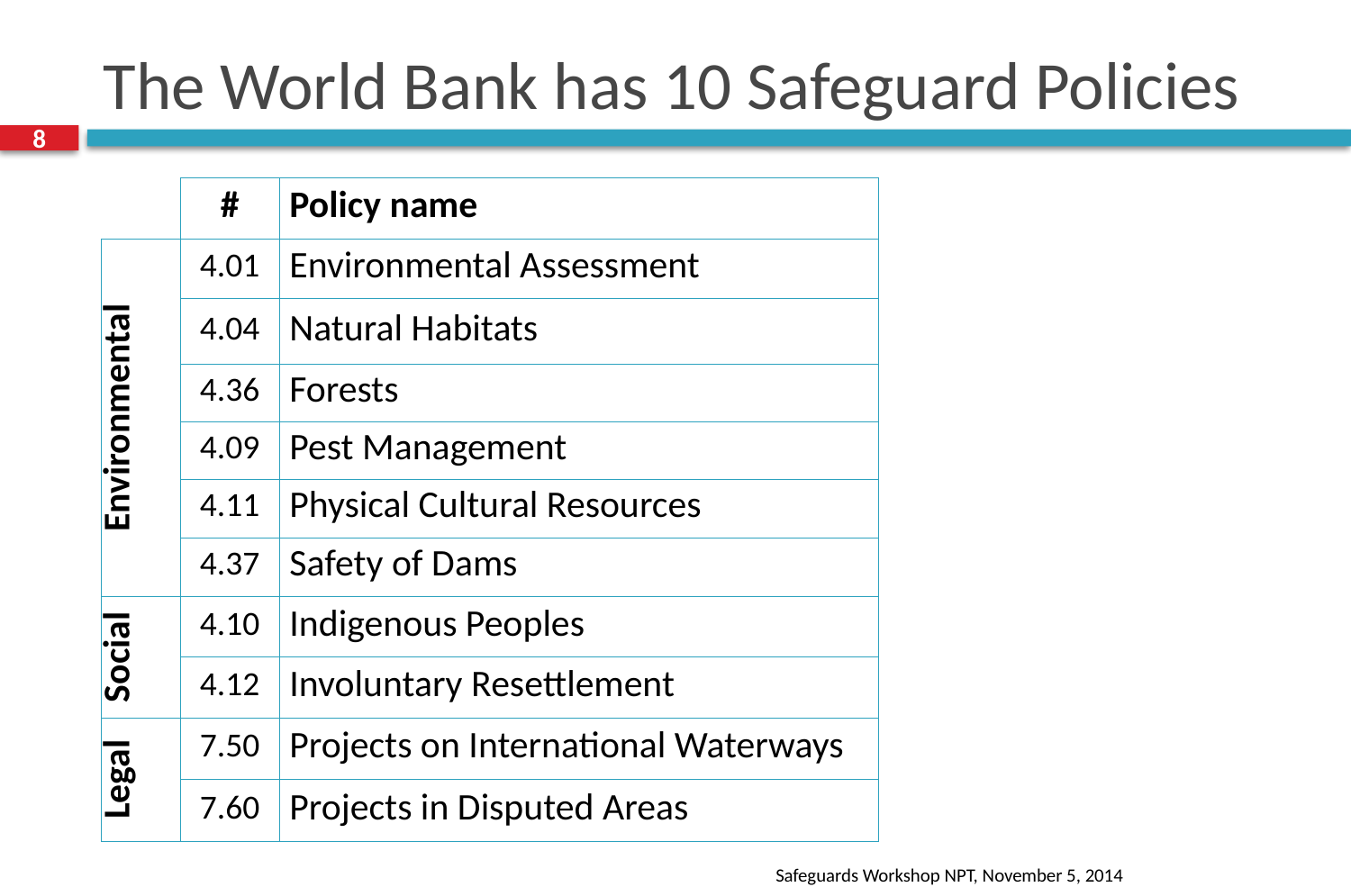

# The World Bank has 10 Safeguard Policies
8
|  | # | Policy name |
| --- | --- | --- |
| Environmental | 4.01 | Environmental Assessment |
|  | 4.04 | Natural Habitats |
|  | 4.36 | Forests |
|  | 4.09 | Pest Management |
|  | 4.11 | Physical Cultural Resources |
|  | 4.37 | Safety of Dams |
| Social | 4.10 | Indigenous Peoples |
|  | 4.12 | Involuntary Resettlement |
| Legal | 7.50 | Projects on International Waterways |
|  | 7.60 | Projects in Disputed Areas |